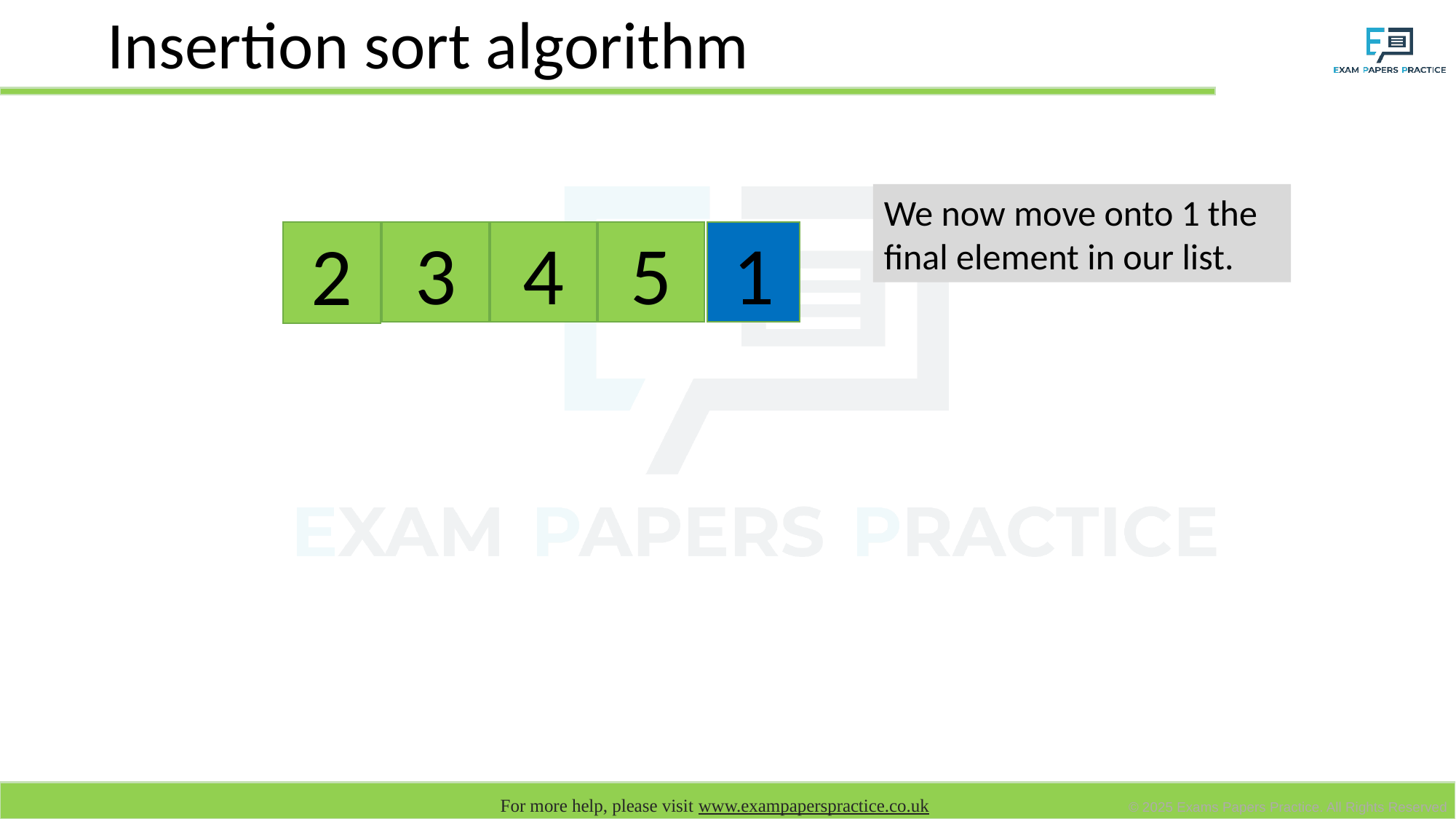

# Insertion sort algorithm
We now move onto 1 the final element in our list.
2
3
4
1
5